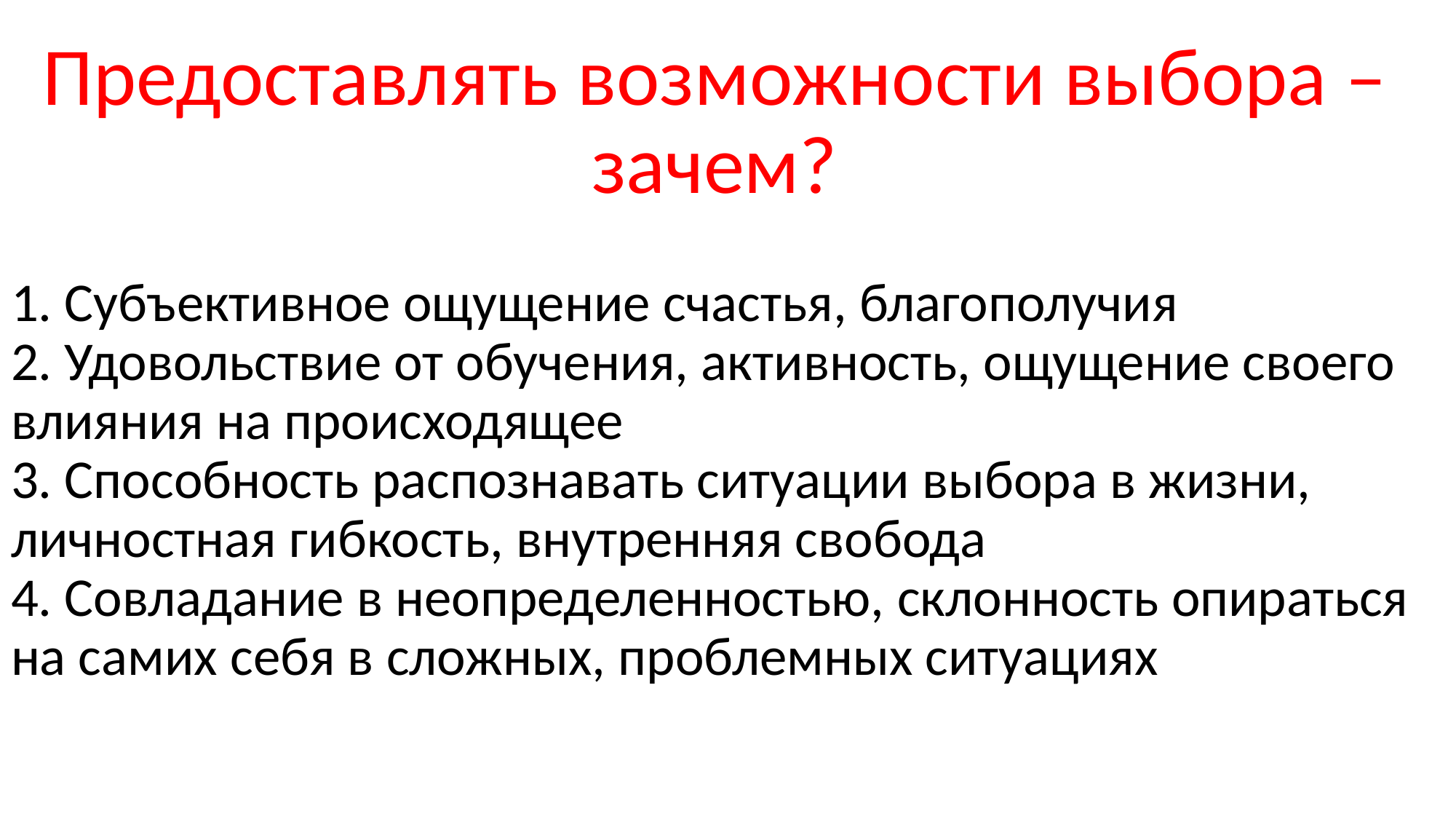

# Предоставлять возможности выбора – зачем?
1. Субъективное ощущение счастья, благополучия
2. Удовольствие от обучения, активность, ощущение своего влияния на происходящее
3. Способность распознавать ситуации выбора в жизни, личностная гибкость, внутренняя свобода
4. Совладание в неопределенностью, склонность опираться на самих себя в сложных, проблемных ситуациях